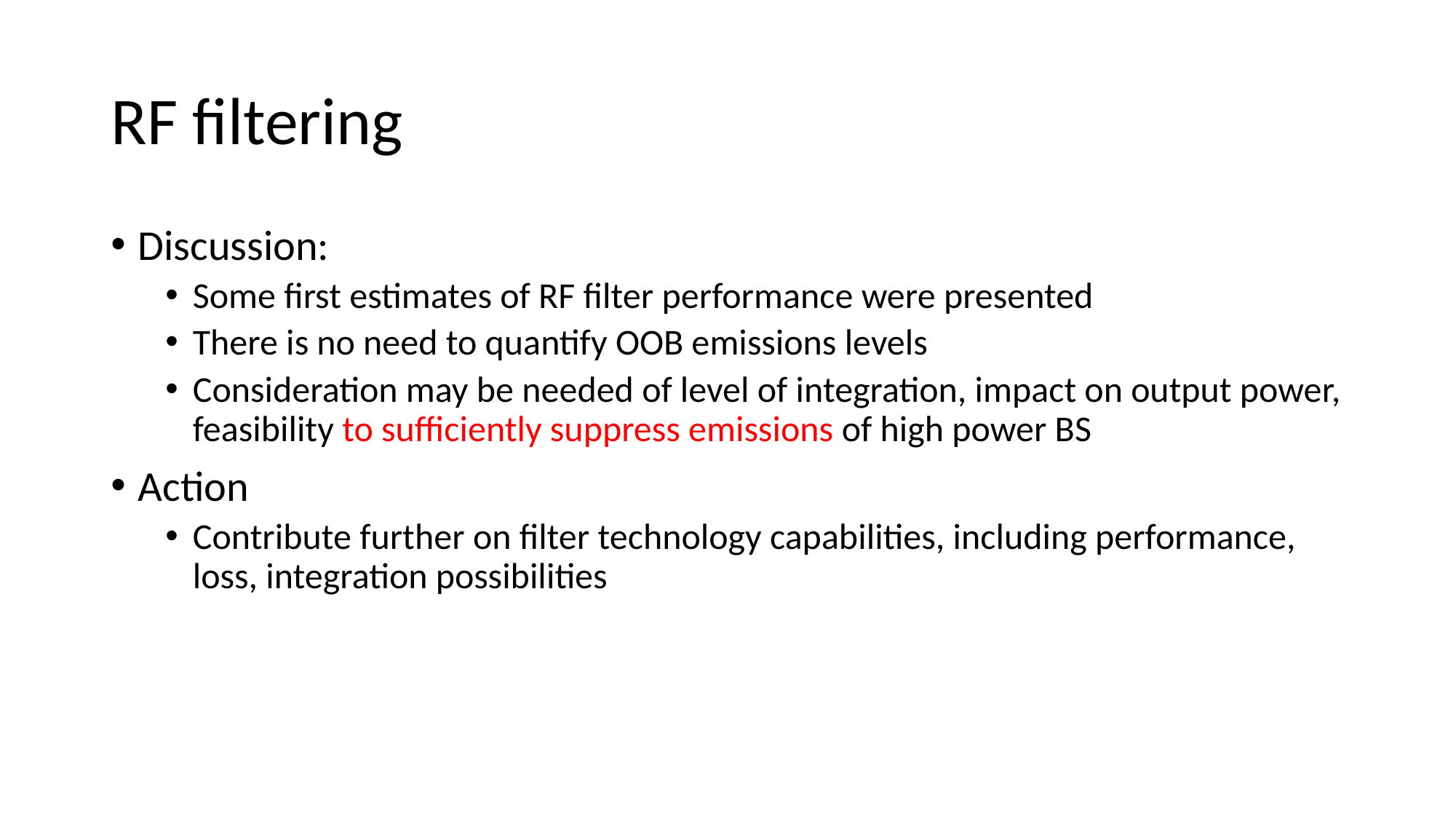

# RF filtering
Discussion:
Some first estimates of RF filter performance were presented
There is no need to quantify OOB emissions levels
Consideration may be needed of level of integration, impact on output power, feasibility to sufficiently suppress emissions of high power BS
Action
Contribute further on filter technology capabilities, including performance, loss, integration possibilities